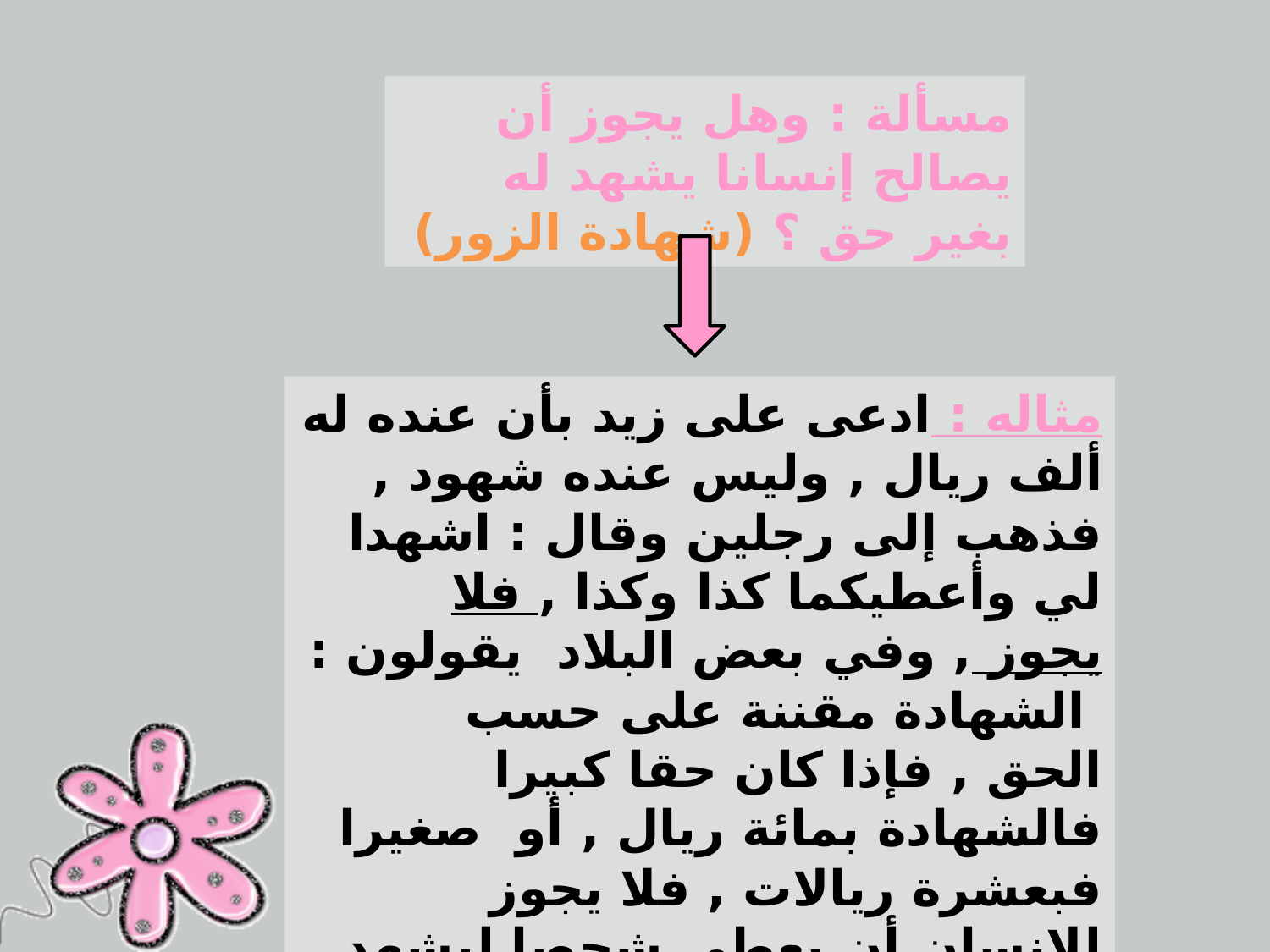

مسألة : وهل يجوز أن يصالح إنسانا يشهد له بغير حق ؟ (شهادة الزور)

مثاله : ادعى على زيد بأن عنده له ألف ريال , وليس عنده شهود , فذهب إلى رجلين وقال : اشهدا لي وأعطيكما كذا وكذا , فلا يجوز , وفي بعض البلاد  يقولون :  الشهادة مقننة على حسب الحق , فإذا كان حقا كبيرا فالشهادة بمائة ريال , أو  صغيرا فبعشرة ريالات , فلا يجوز للإنسان أن يعطي شحصا ليشهد له , فهذه شهادة زور من أكبر الكبائر .